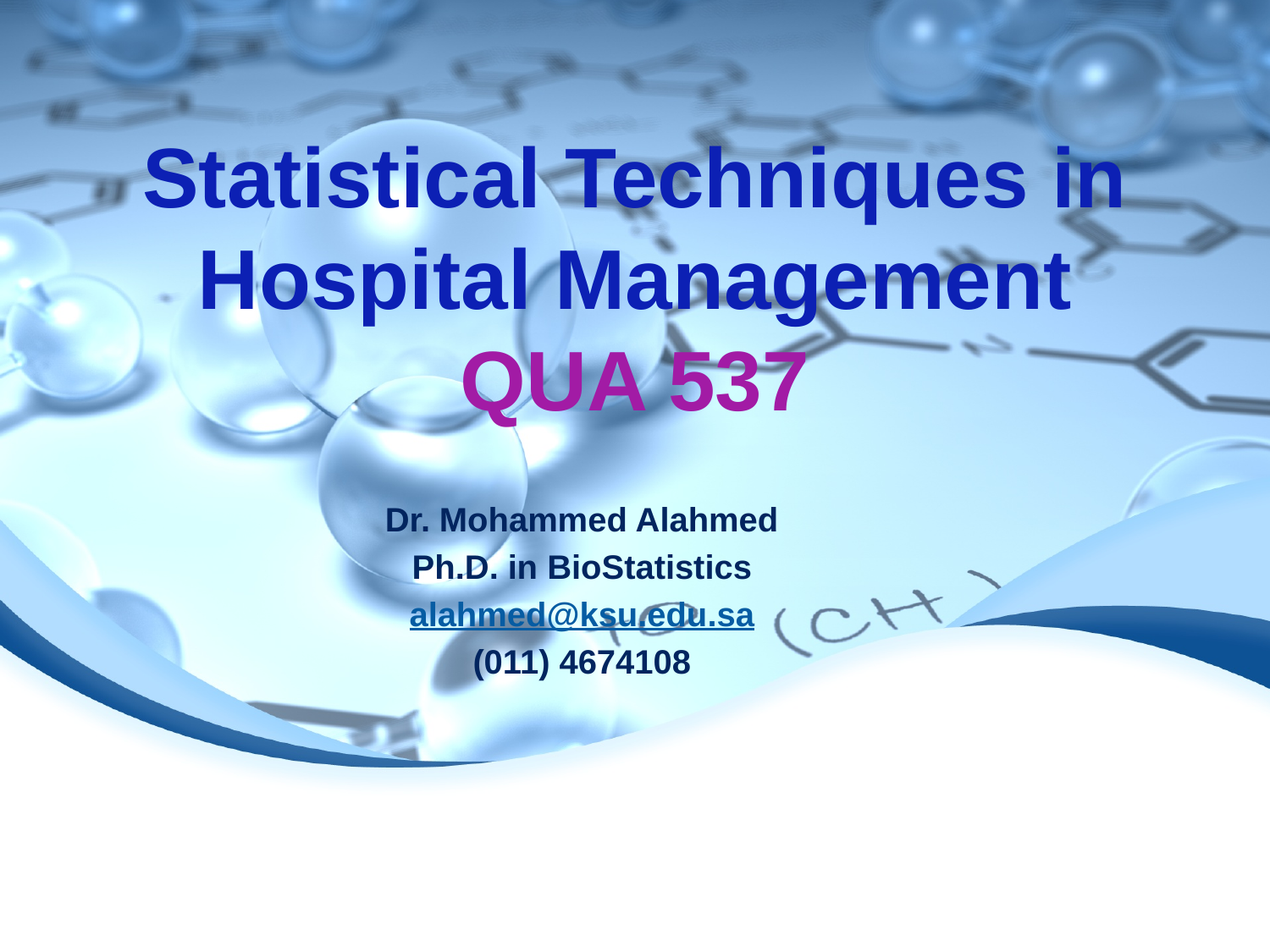

# Statistical Techniques in Hospital Management QUA 537

Dr. Mohammed Alahmed
Ph.D. in BioStatistics
alahmed@ksu.edu.sa
(011) 4674108